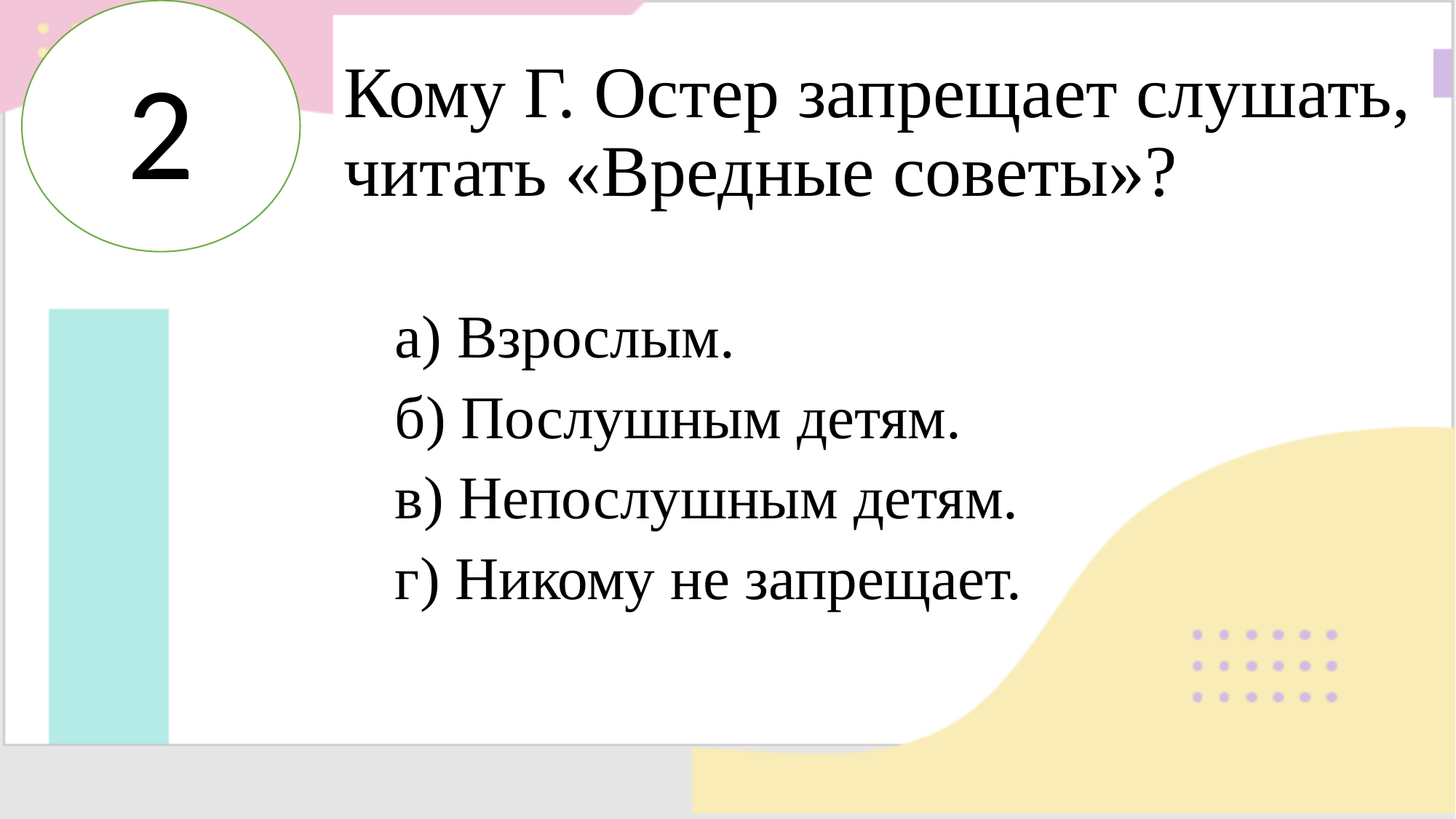

2
# Кому Г. Остер запрещает слушать, читать «Вредные советы»?

    а) Взрослым.
    б) Послушным детям.
    в) Непослушным детям.
    г) Никому не запрещает.